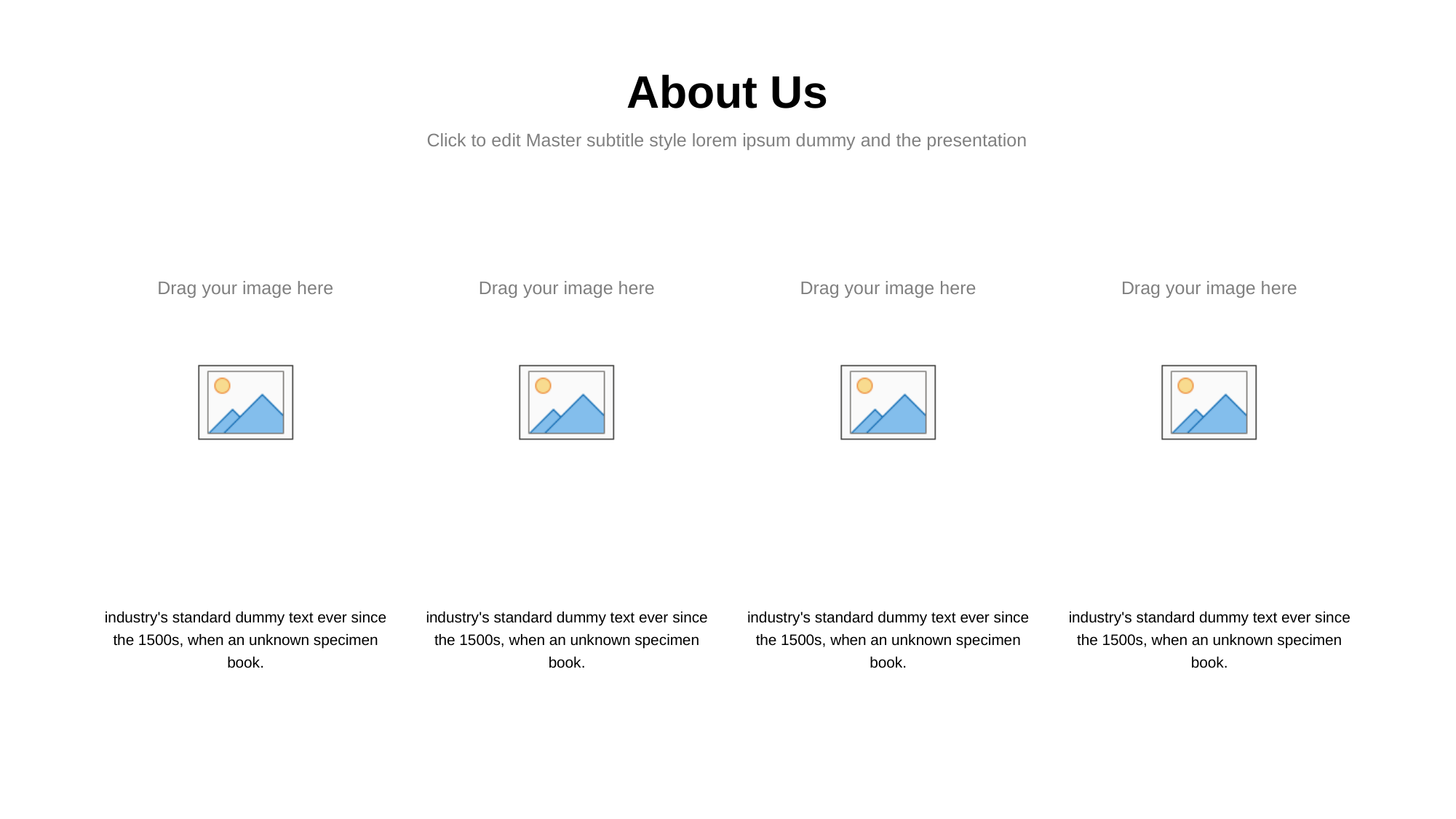

# About Us
Click to edit Master subtitle style lorem ipsum dummy and the presentation

industry's standard dummy text ever since the 1500s, when an unknown specimen book.
industry's standard dummy text ever since the 1500s, when an unknown specimen book.
industry's standard dummy text ever since the 1500s, when an unknown specimen book.
industry's standard dummy text ever since the 1500s, when an unknown specimen book.